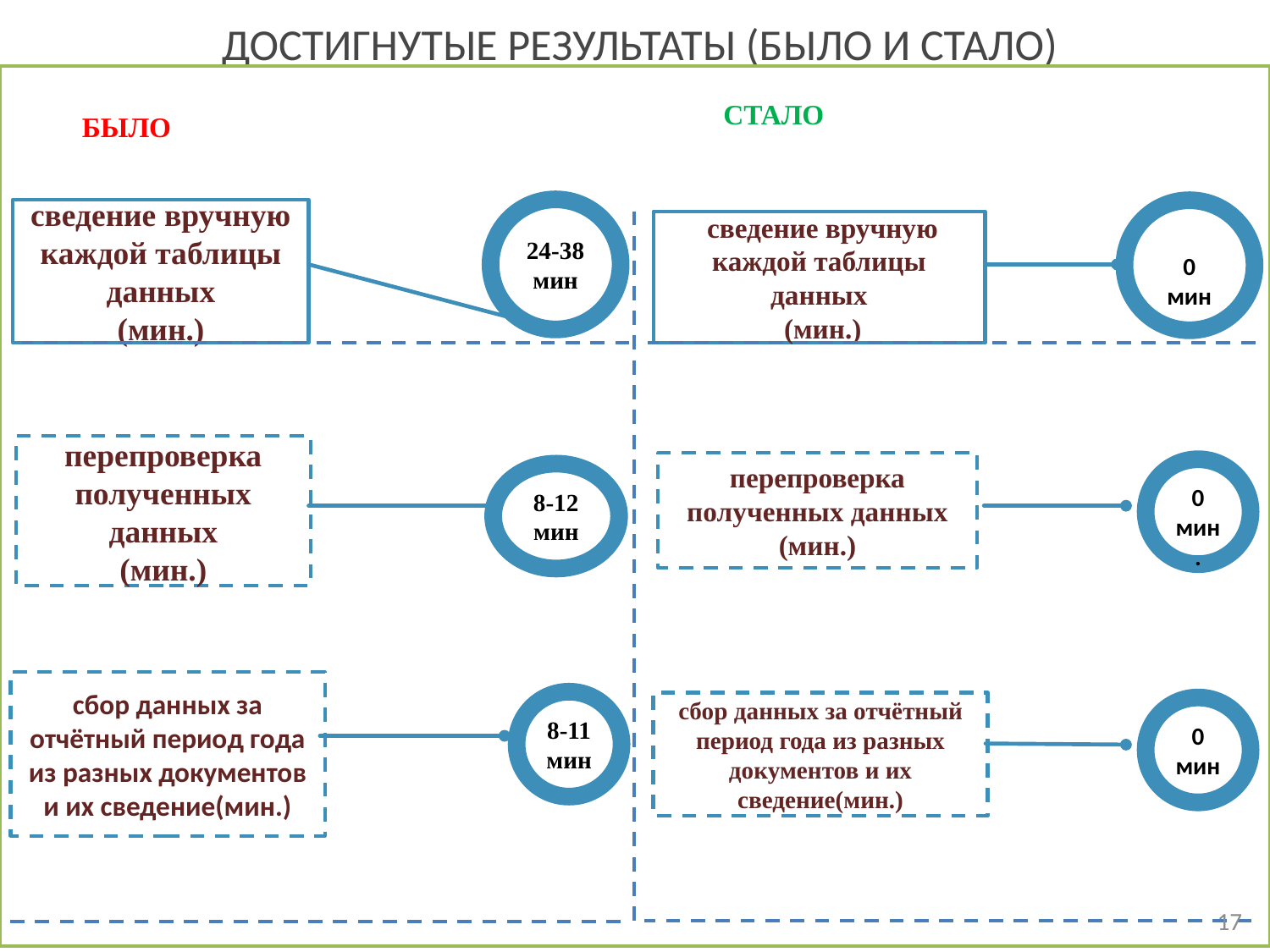

Достигнутые результаты (было и стало)

СТАЛО
БЫЛО
сведение вручную каждой таблицы данных
(мин.)
24-38
мин

0
мин

 сведение вручную каждой таблицы данных
 (мин.)
перепроверка полученных данных
(мин.)
перепроверка полученных данных
(мин.)

0
мин.
8-12 мин
сбор данных за отчётный период года из разных документов и их сведение(мин.)
8-11
мин
сбор данных за отчётный период года из разных документов и их сведение(мин.)
0
мин
17